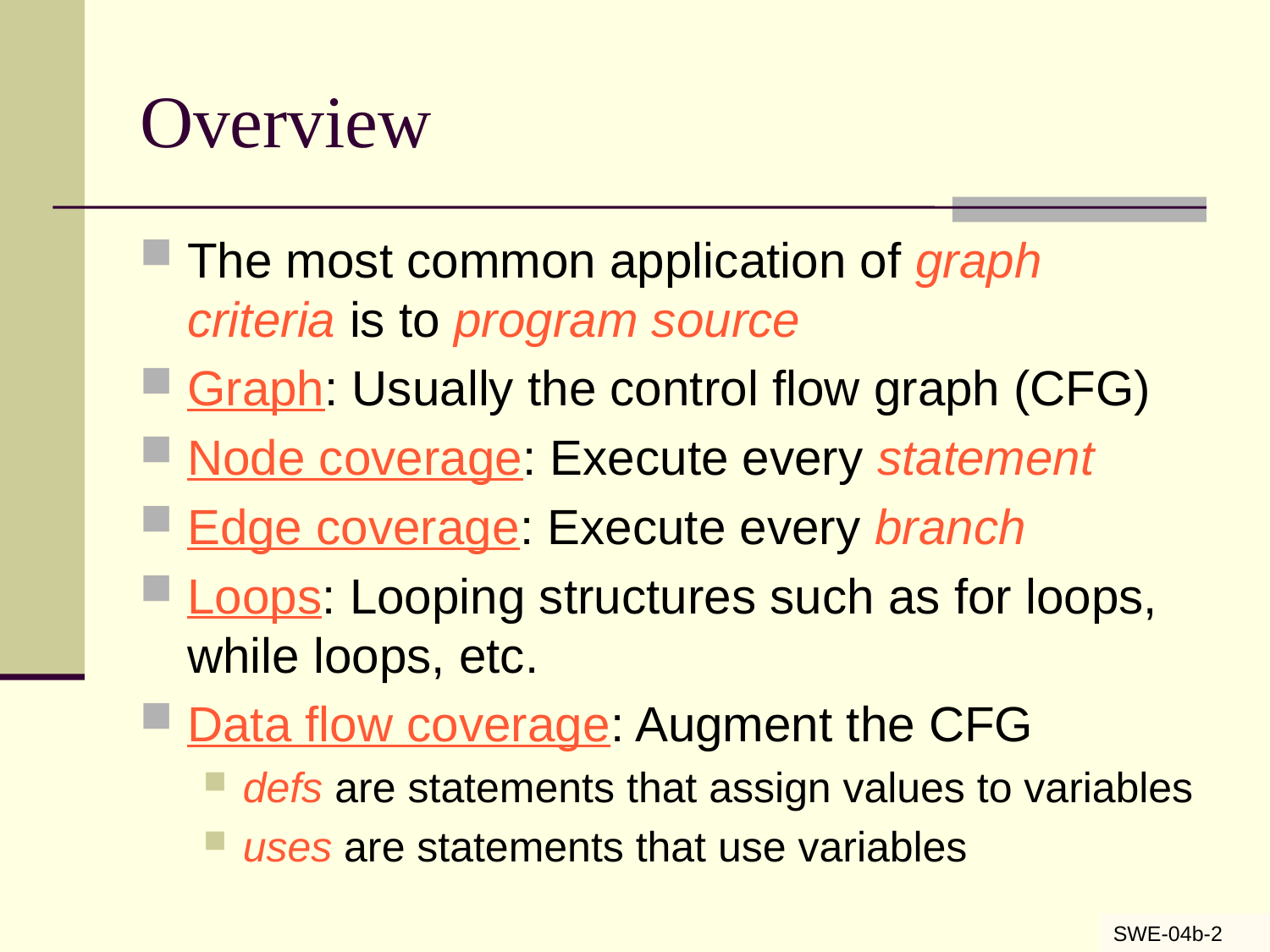

# Overview
The most common application of graph criteria is to program source
Graph: Usually the control flow graph (CFG)
Node coverage: Execute every statement
Edge coverage: Execute every branch
Loops: Looping structures such as for loops, while loops, etc.
Data flow coverage: Augment the CFG
defs are statements that assign values to variables
uses are statements that use variables